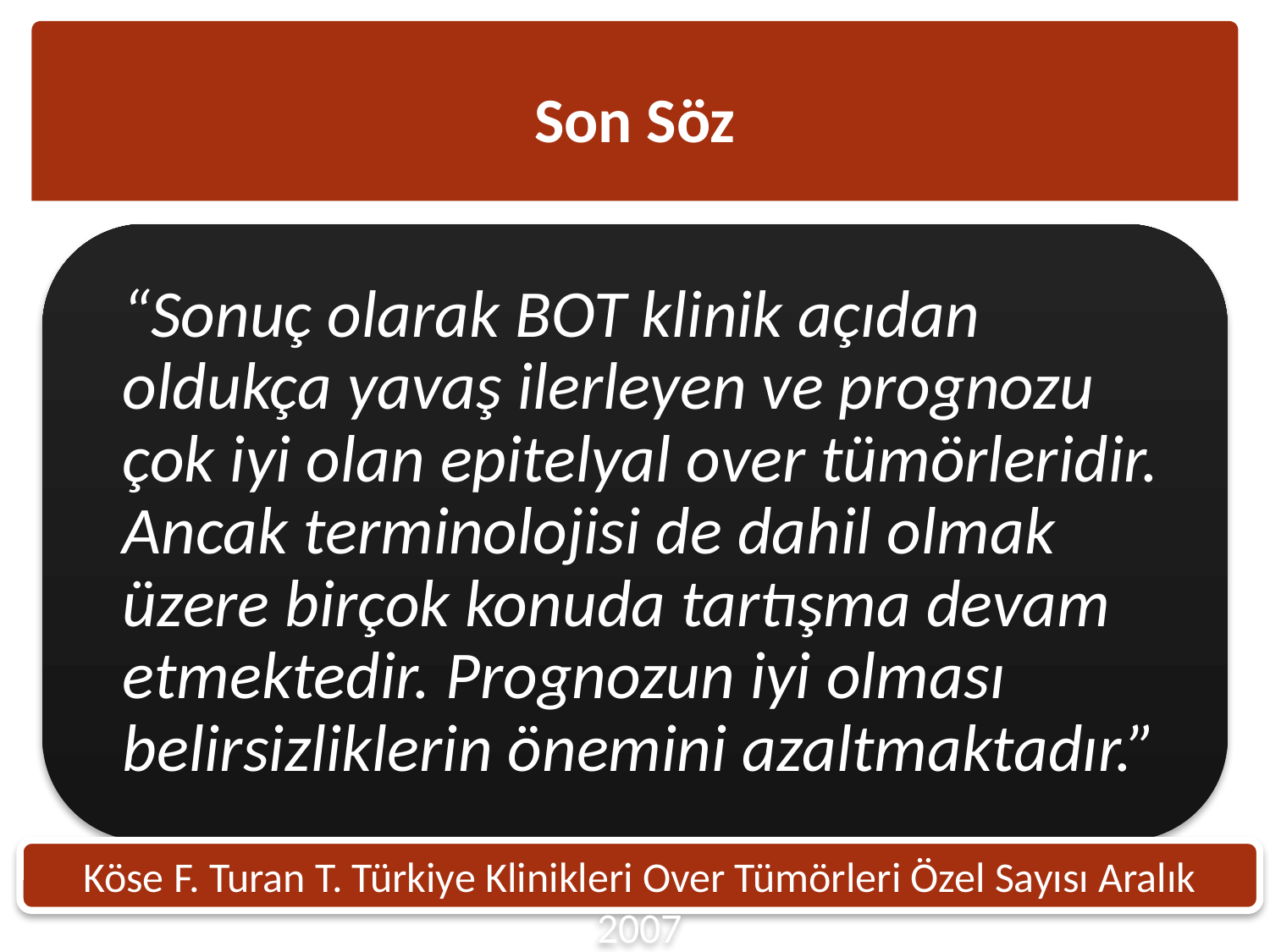

# Son Söz
“Sonuç olarak BOT klinik açıdan oldukça yavaş ilerleyen ve prognozu çok iyi olan epitelyal over tümörleridir. Ancak terminolojisi de dahil olmak üzere birçok konuda tartışma devam etmektedir. Prognozun iyi olması belirsizliklerin önemini azaltmaktadır.”
Köse F. Turan T. Türkiye Klinikleri Over Tümörleri Özel Sayısı Aralık 2007